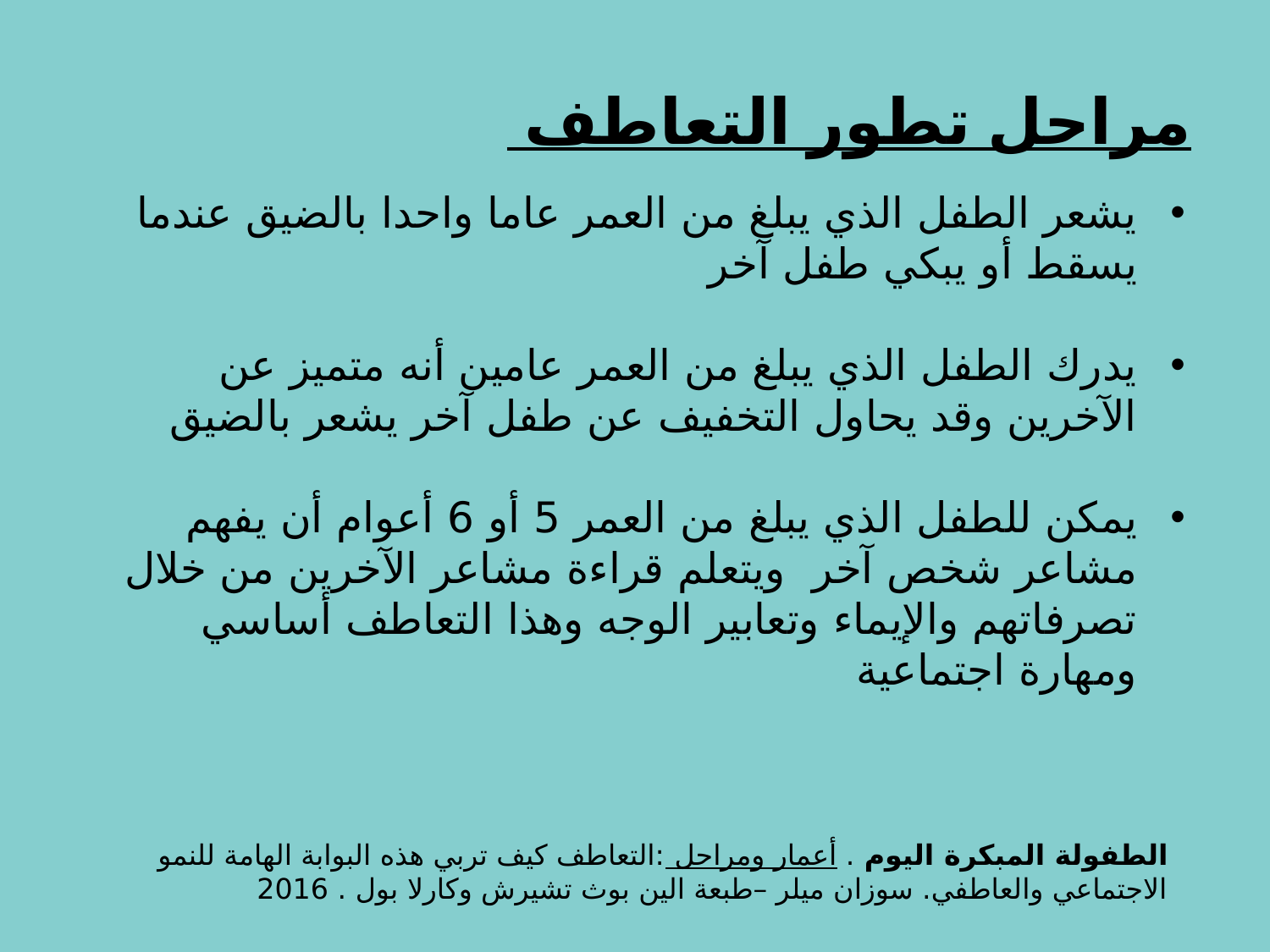

# مراحل تطور التعاطف
يشعر الطفل الذي يبلغ من العمر عاما واحدا بالضيق عندما يسقط أو يبكي طفل آخر

يدرك الطفل الذي يبلغ من العمر عامين أنه متميز عن الآخرين وقد يحاول التخفيف عن طفل آخر يشعر بالضيق

يمكن للطفل الذي يبلغ من العمر 5 أو 6 أعوام أن يفهم مشاعر شخص آخر  ويتعلم قراءة مشاعر الآخرين من خلال تصرفاتهم والإيماء وتعابير الوجه وهذا التعاطف أساسي ومهارة اجتماعية
الطفولة المبكرة اليوم . أعمار ومراحل :التعاطف كيف تربي هذه البوابة الهامة للنمو الاجتماعي والعاطفي. سوزان ميلر –طبعة الين بوث تشيرش وكارلا بول . 2016